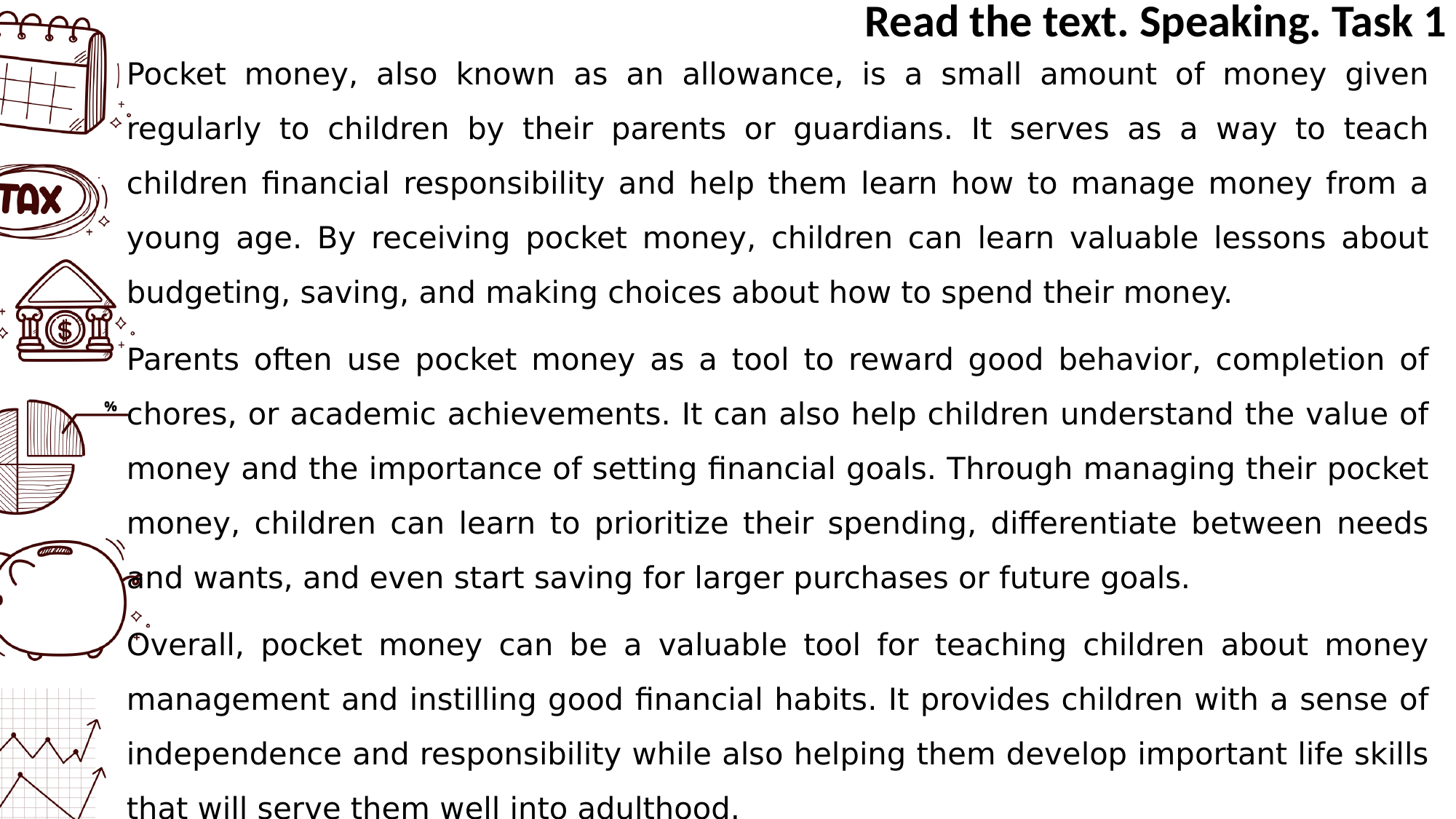

# Read the text. Speaking. Task 1
Pocket money, also known as an allowance, is a small amount of money given regularly to children by their parents or guardians. It serves as a way to teach children financial responsibility and help them learn how to manage money from a young age. By receiving pocket money, children can learn valuable lessons about budgeting, saving, and making choices about how to spend their money.
Parents often use pocket money as a tool to reward good behavior, completion of chores, or academic achievements. It can also help children understand the value of money and the importance of setting financial goals. Through managing their pocket money, children can learn to prioritize their spending, differentiate between needs and wants, and even start saving for larger purchases or future goals.
Overall, pocket money can be a valuable tool for teaching children about money management and instilling good financial habits. It provides children with a sense of independence and responsibility while also helping them develop important life skills that will serve them well into adulthood.